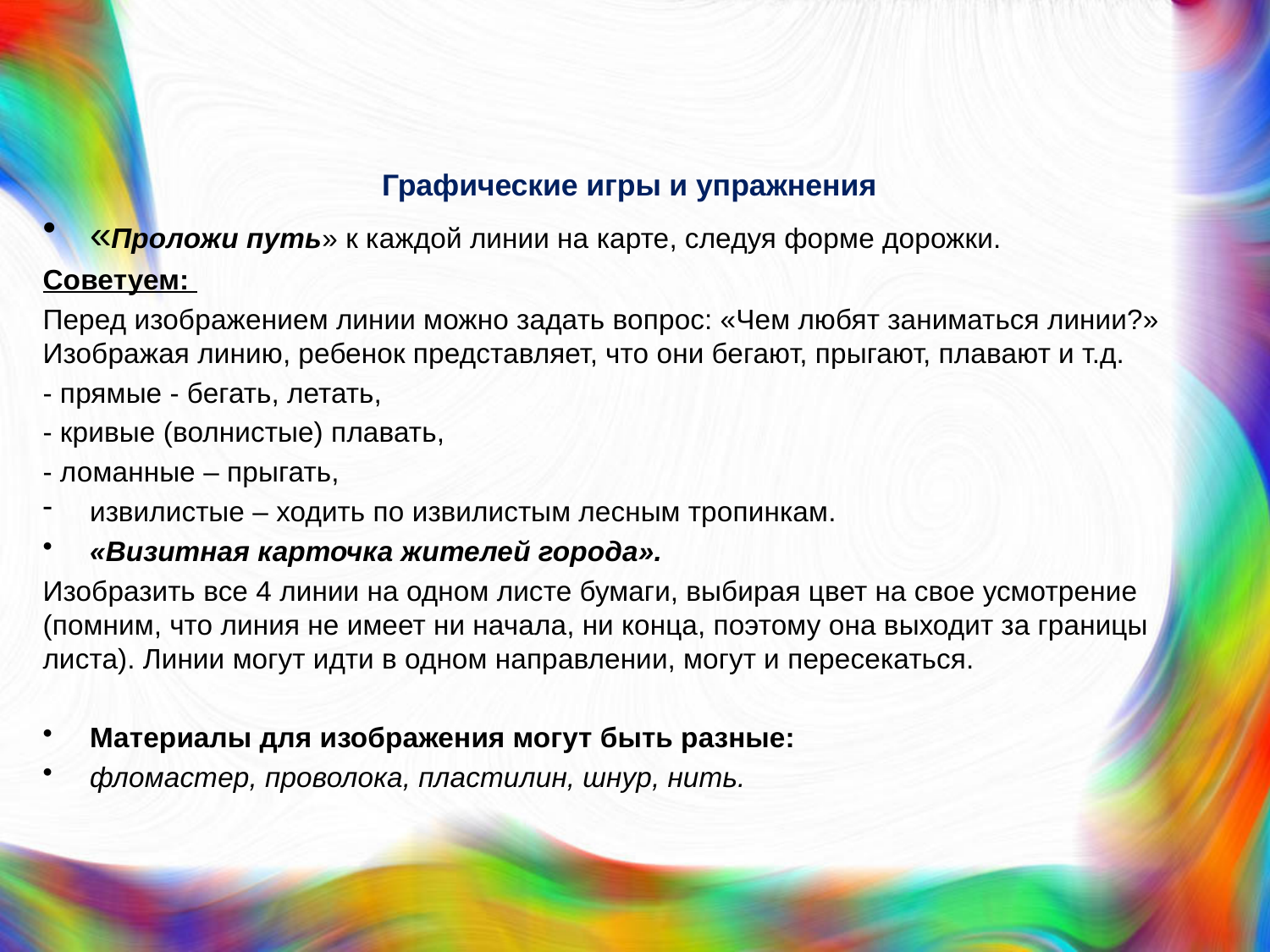

Графические игры и упражнения
«Проложи путь» к каждой линии на карте, следуя форме дорожки.
Советуем:
Перед изображением линии можно задать вопрос: «Чем любят заниматься линии?» Изображая линию, ребенок представляет, что они бегают, прыгают, плавают и т.д.
- прямые - бегать, летать,
- кривые (волнистые) плавать,
- ломанные – прыгать,
извилистые – ходить по извилистым лесным тропинкам.
«Визитная карточка жителей города».
Изобразить все 4 линии на одном листе бумаги, выбирая цвет на свое усмотрение (помним, что линия не имеет ни начала, ни конца, поэтому она выходит за границы листа). Линии могут идти в одном направлении, могут и пересекаться.

Материалы для изображения могут быть разные:
фломастер, проволока, пластилин, шнур, нить.